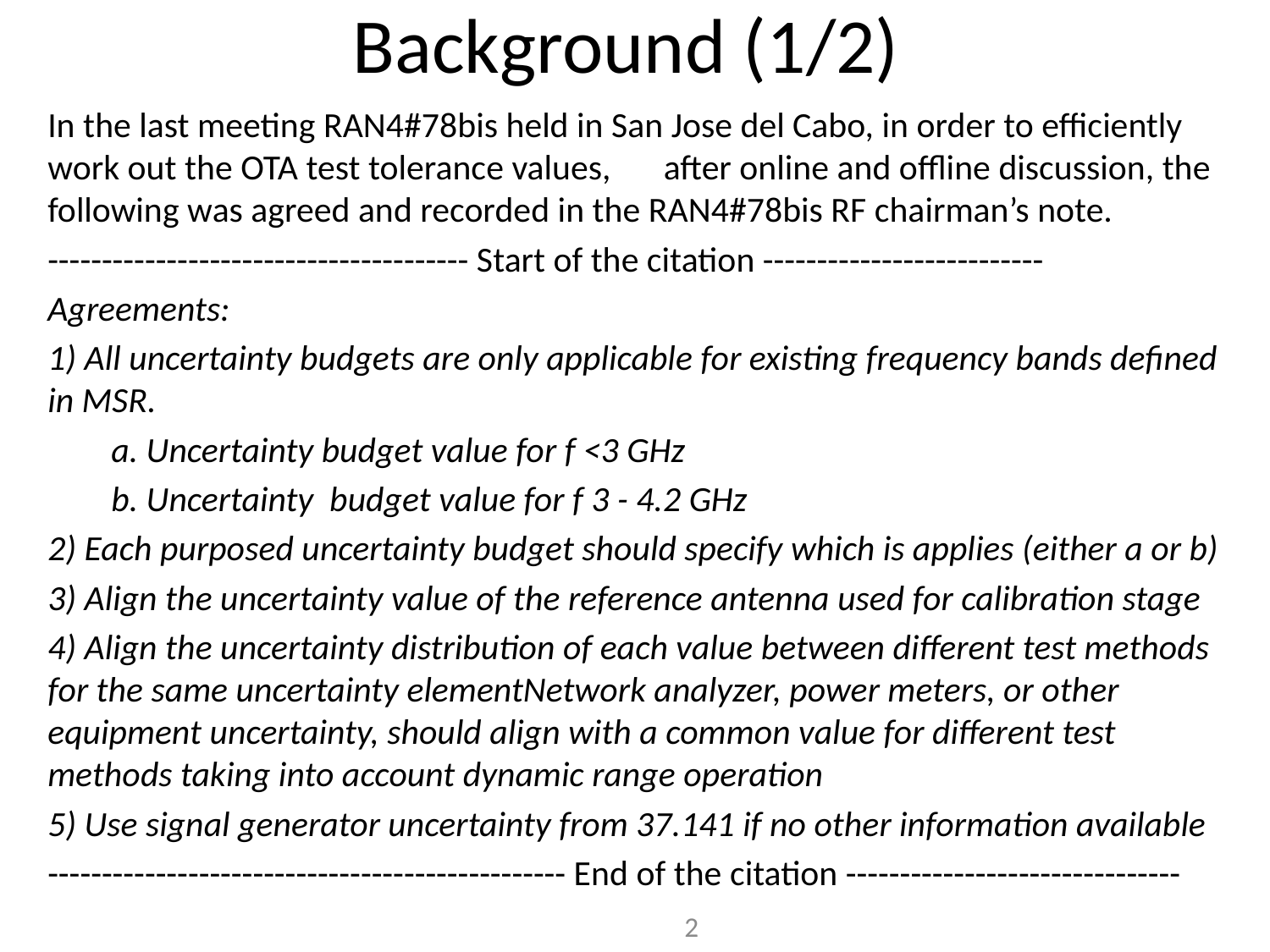

# Background (1/2)
In the last meeting RAN4#78bis held in San Jose del Cabo, in order to efficiently work out the OTA test tolerance values,　after online and offline discussion, the following was agreed and recorded in the RAN4#78bis RF chairman’s note.
--------------------------------------- Start of the citation --------------------------
Agreements:
1) All uncertainty budgets are only applicable for existing frequency bands defined in MSR.
a. Uncertainty budget value for f <3 GHz
b. Uncertainty  budget value for f 3 - 4.2 GHz
2) Each purposed uncertainty budget should specify which is applies (either a or b)
3) Align the uncertainty value of the reference antenna used for calibration stage
4) Align the uncertainty distribution of each value between different test methods for the same uncertainty elementNetwork analyzer, power meters, or other equipment uncertainty, should align with a common value for different test methods taking into account dynamic range operation
5) Use signal generator uncertainty from 37.141 if no other information available
------------------------------------------------ End of the citation -------------------------------
2